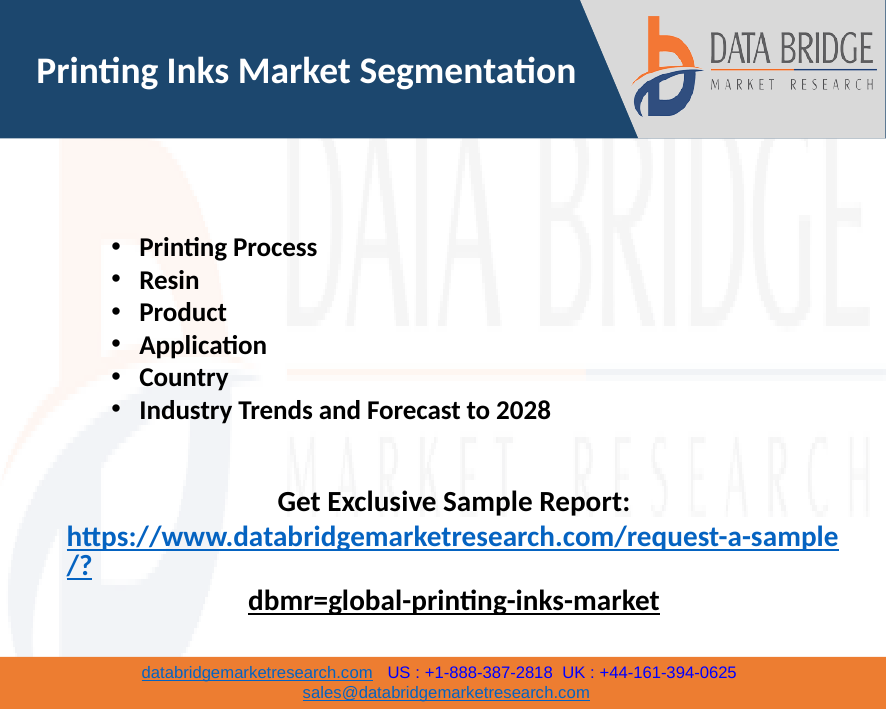

Printing Inks Market Segmentation

Printing Process
Resin
Product
Application
Country
Industry Trends and Forecast to 2028

Get Exclusive Sample Report: https://www.databridgemarketresearch.com/request-a-sample/?dbmr=global-printing-inks-market
6